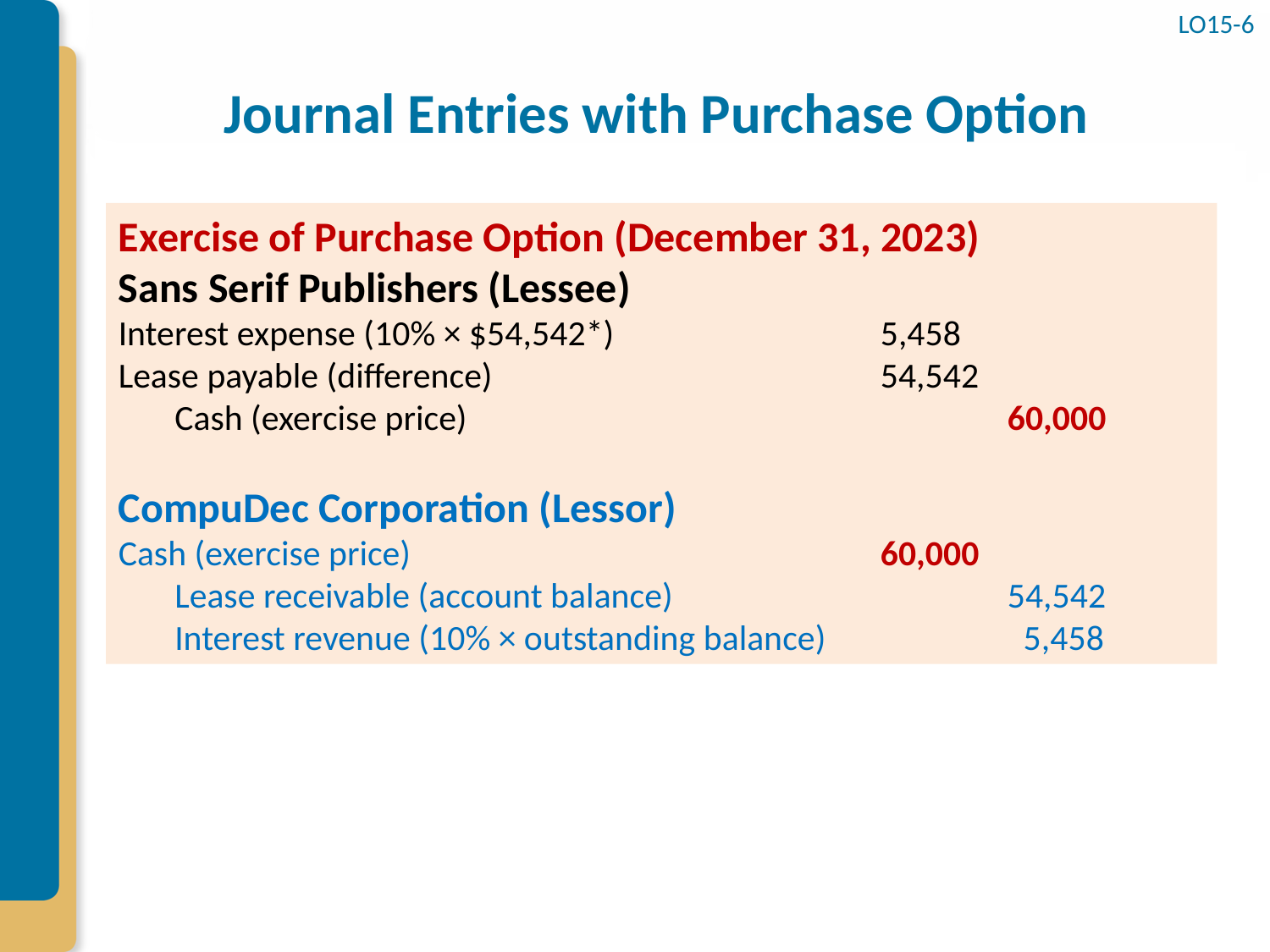

LO15-6
# Journal Entries with Purchase Option
Exercise of Purchase Option (December 31, 2023)
Sans Serif Publishers (Lessee)
Interest expense (10% × $54,542*)			5,458
Lease payable (difference)				54,542
       Cash (exercise price)					60,000

CompuDec Corporation (Lessor)
Cash (exercise price)				60,000
       Lease receivable (account balance)			54,542
       Interest revenue (10% × outstanding balance)		  5,458